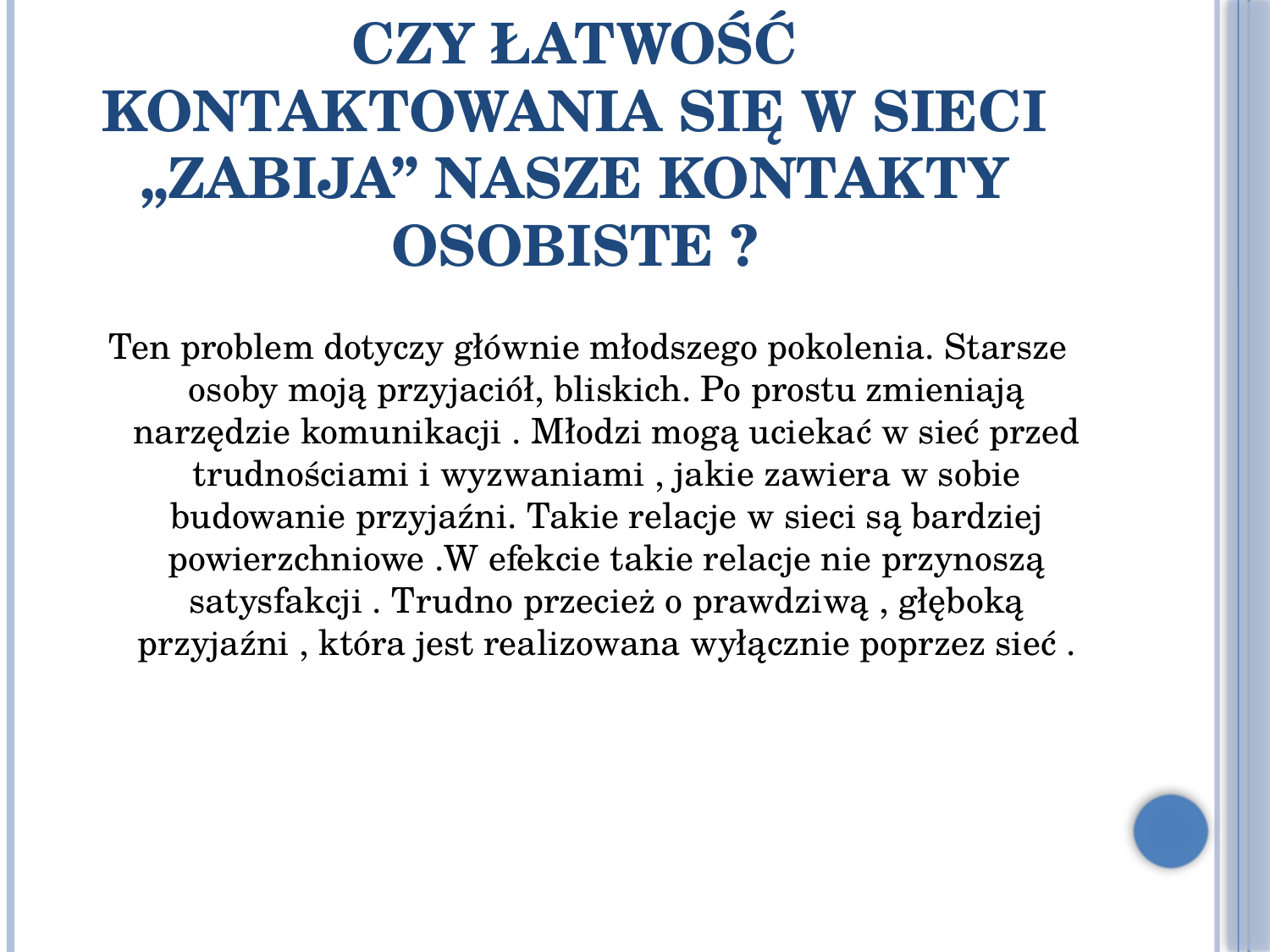

# Czy łatwość kontaktowania się w sieci „zabija” nasze kontakty osobiste ?
Ten problem dotyczy głównie młodszego pokolenia. Starsze osoby moją przyjaciół, bliskich. Po prostu zmieniają narzędzie komunikacji . Młodzi mogą uciekać w sieć przed trudnościami i wyzwaniami , jakie zawiera w sobie budowanie przyjaźni. Takie relacje w sieci są bardziej powierzchniowe .W efekcie takie relacje nie przynoszą satysfakcji . Trudno przecież o prawdziwą , głęboką przyjaźni , która jest realizowana wyłącznie poprzez sieć .